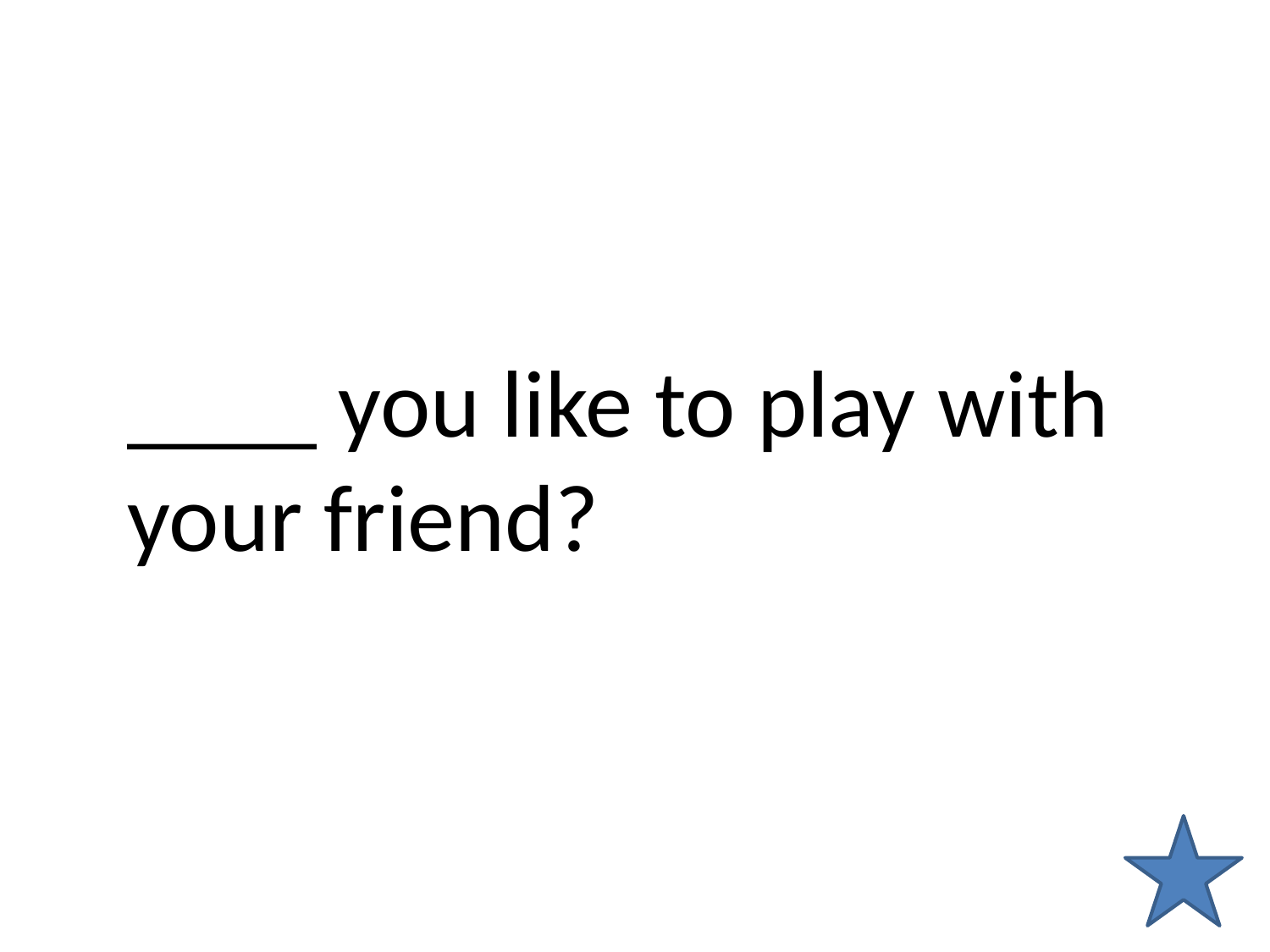

____ you like to play with your friend?